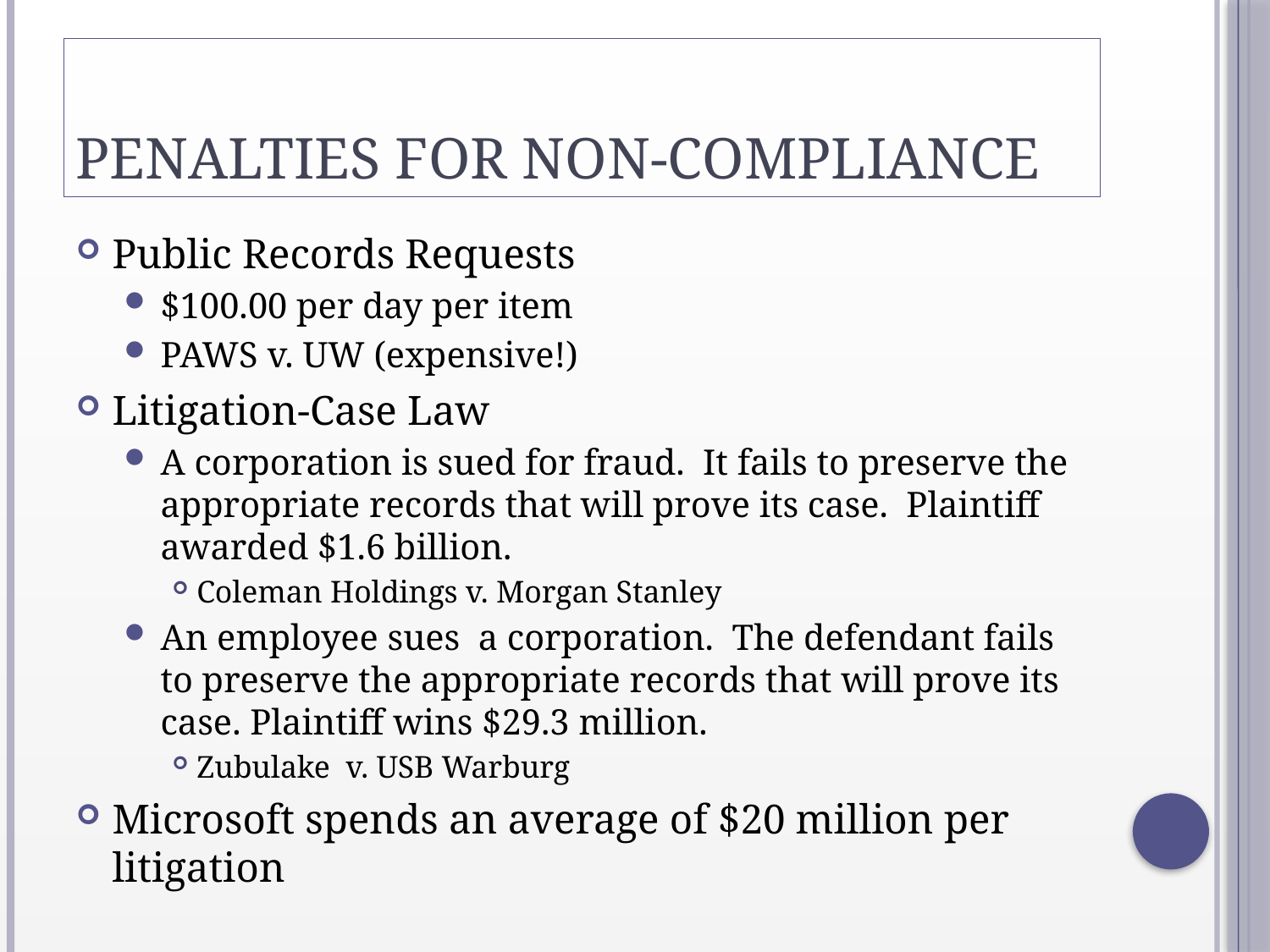

# PENALTIES FOR NON-COMPLIANCE
Public Records Requests
$100.00 per day per item
PAWS v. UW (expensive!)
Litigation-Case Law
A corporation is sued for fraud.  It fails to preserve the appropriate records that will prove its case.  Plaintiff awarded $1.6 billion.
Coleman Holdings v. Morgan Stanley
An employee sues  a corporation.  The defendant fails to preserve the appropriate records that will prove its case. Plaintiff wins $29.3 million.
Zubulake  v. USB Warburg
Microsoft spends an average of $20 million per litigation